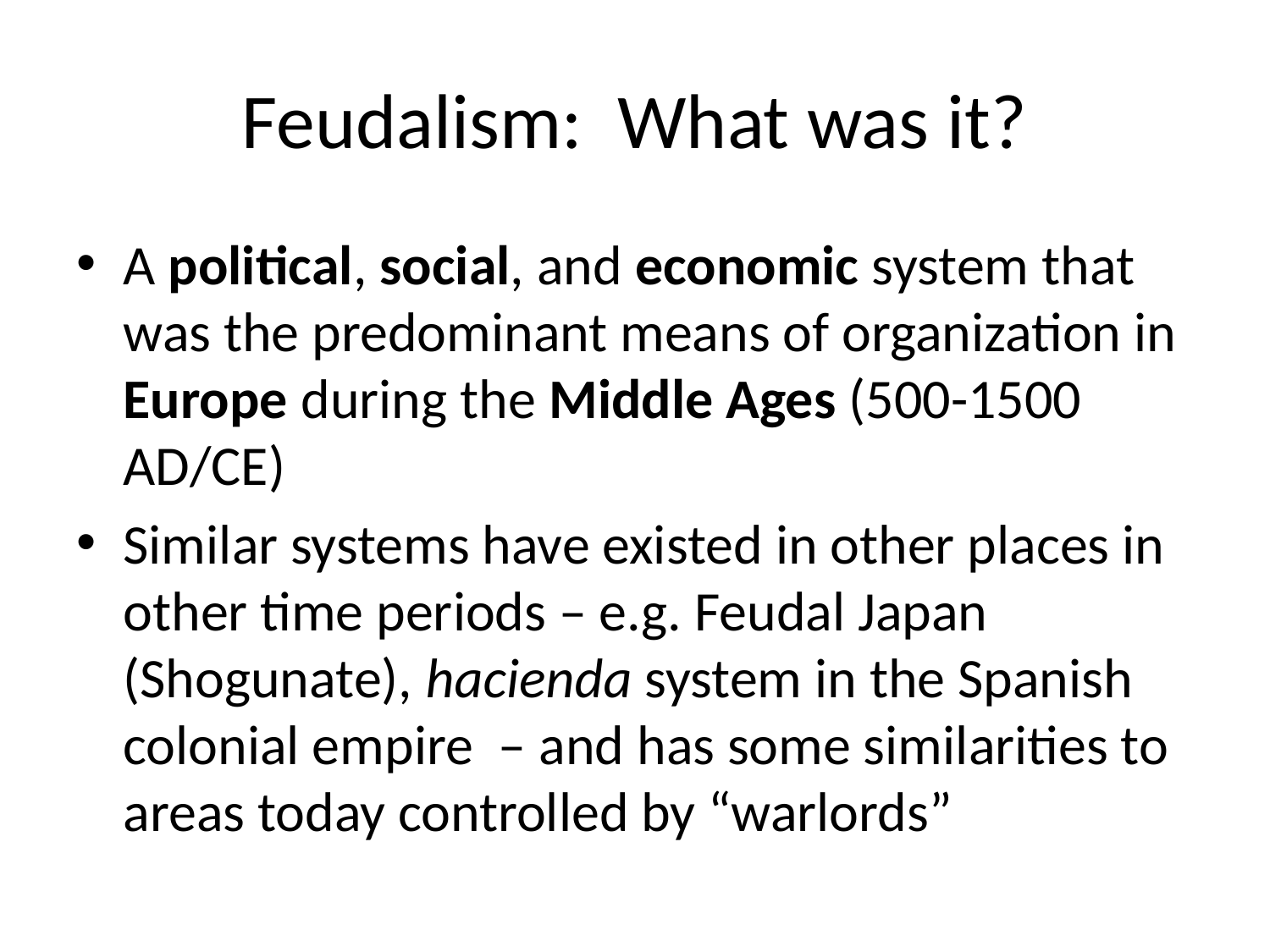

# Feudalism:  What was it?
A political, social, and economic system that was the predominant means of organization in Europe during the Middle Ages (500-1500 AD/CE)
Similar systems have existed in other places in other time periods – e.g. Feudal Japan (Shogunate), hacienda system in the Spanish colonial empire  – and has some similarities to areas today controlled by “warlords”